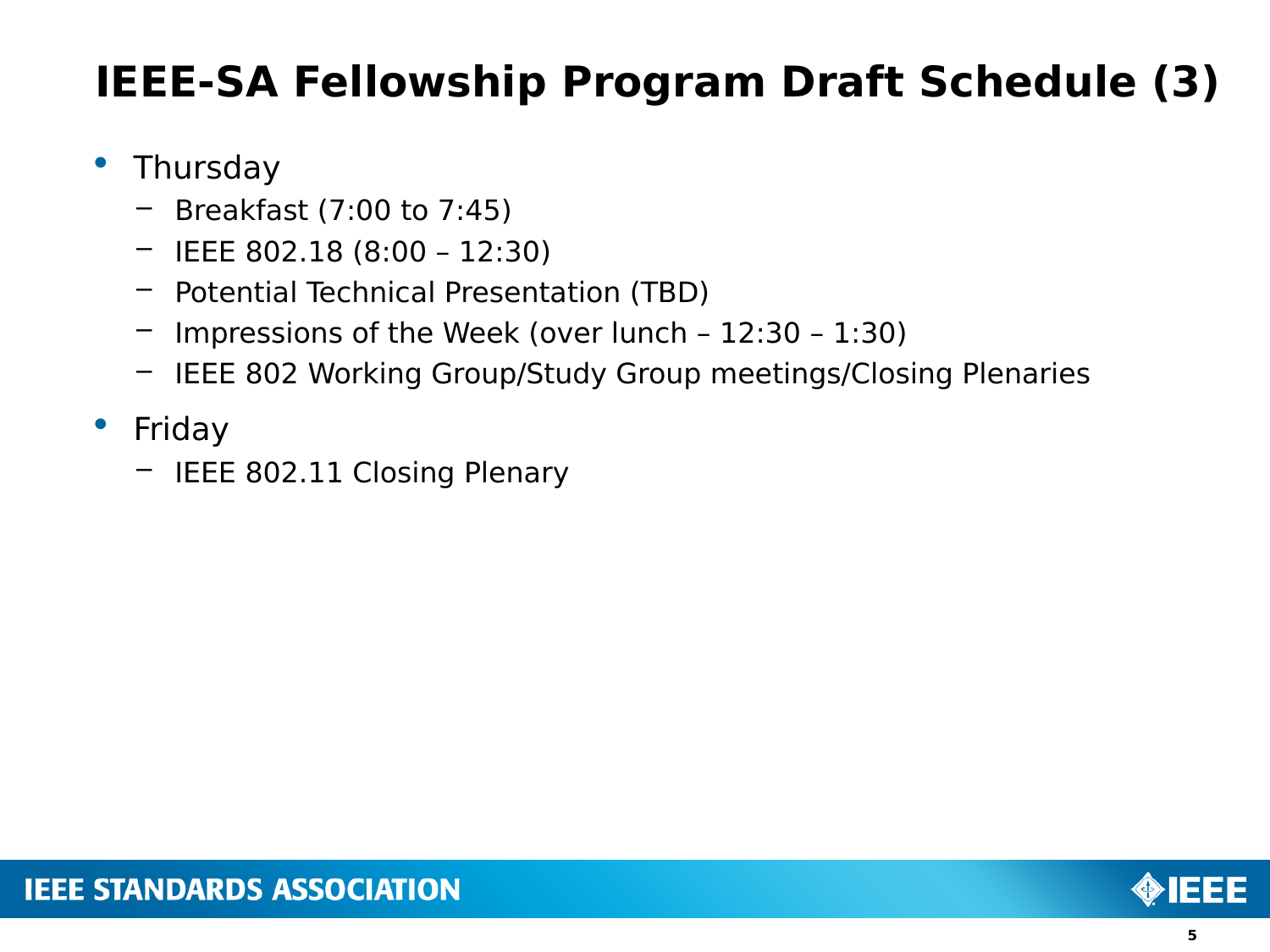

# IEEE-SA Fellowship Program Draft Schedule (3)
Thursday
Breakfast (7:00 to 7:45)
IEEE 802.18 (8:00 – 12:30)
Potential Technical Presentation (TBD)
Impressions of the Week (over lunch – 12:30 – 1:30)
IEEE 802 Working Group/Study Group meetings/Closing Plenaries
Friday
IEEE 802.11 Closing Plenary

5